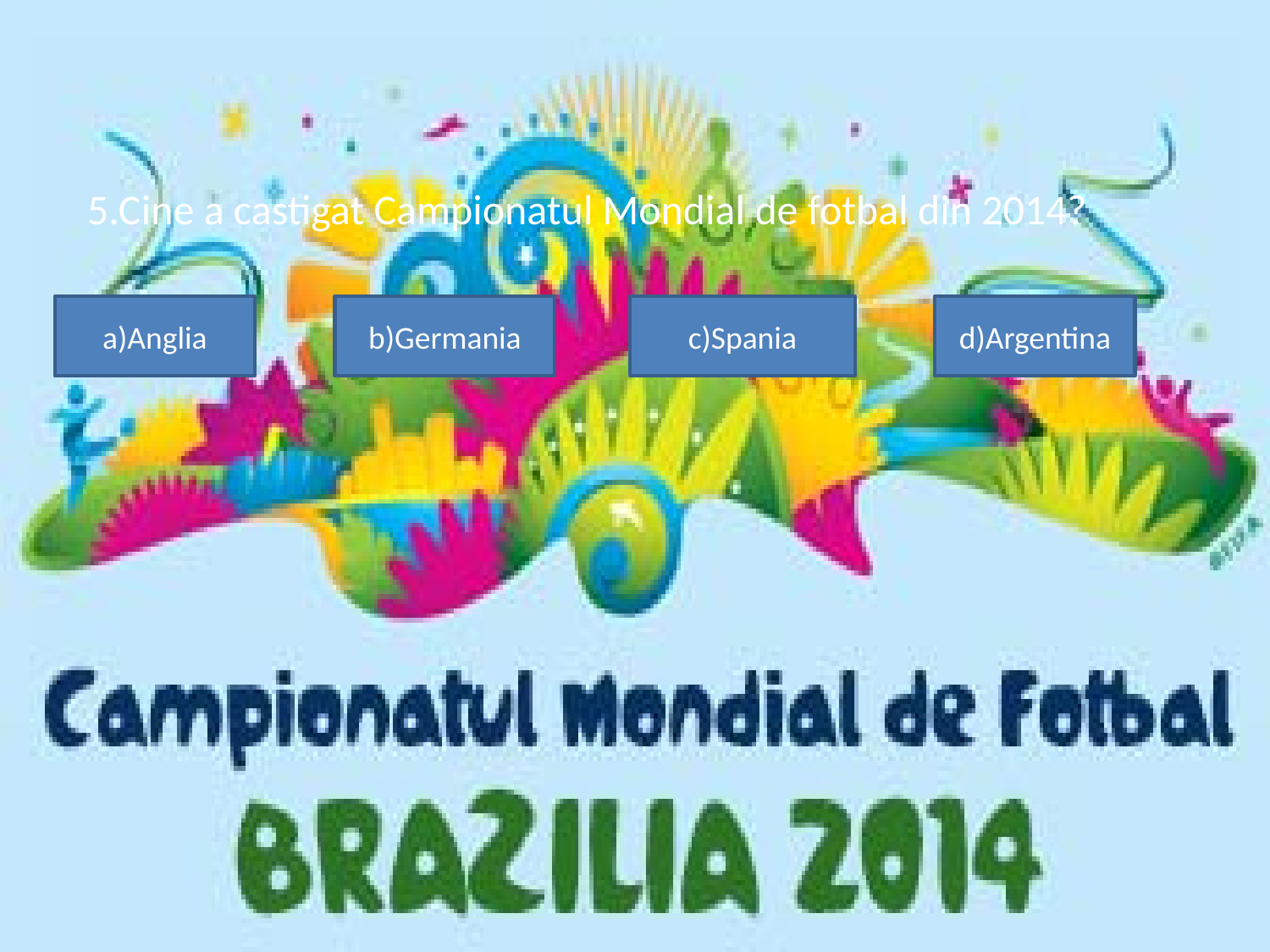

5.Cine a castigat Campionatul Mondial de fotbal din 2014?
a)Anglia
b)Germania
c)Spania
d)Argentina